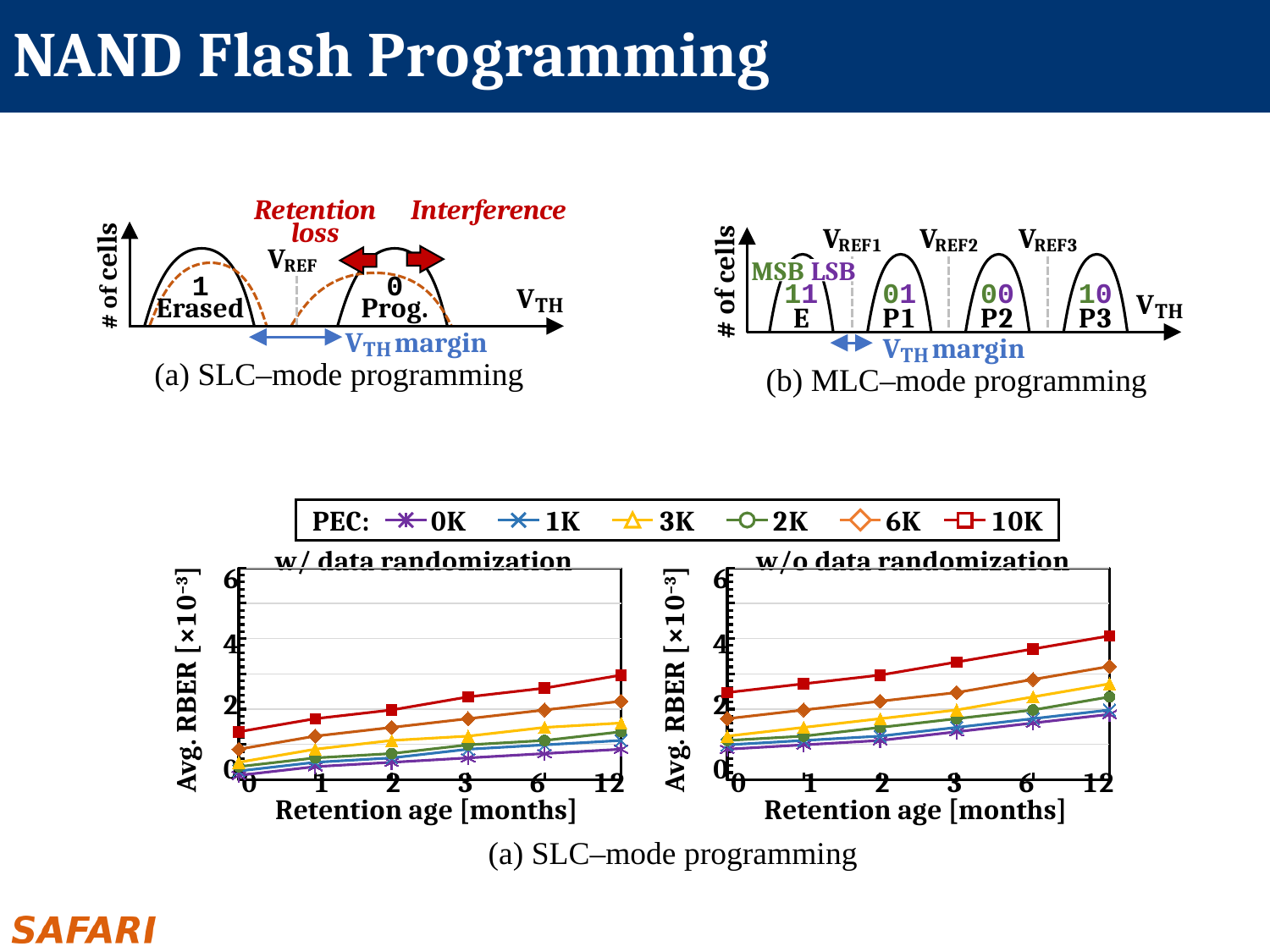

# NAND Flash Programming
Retention
Interference
loss
V
REF

# of cells
1
0

V
TH
Erased
Prog.
V
TH
margin
(a) SLC–mode programming
V
REF1
V
REF2
V
REF3

11
E

01
P1

00
P2

10
P3
MSB
LSB
# of cells
V
TH
V
TH
margin
(b) MLC–mode programming
6
4
Avg. RBER [×10–3]
2
0
0
1
2
3
6
12
Retention age [months]

PEC:
0K
1K
3K

2K

6K

10K

w/ data randomization
w/o data randomization
6

### Chart

| Category |  |  |  |  |  |  |  |  |  |  |  |
|---|---|---|---|---|---|---|---|---|---|---|---|

[unsupported chart]

4
Avg. RBER [×10–3]
2
0
0
1
2
3
6
12
Retention age [months]
(a) SLC–mode programming